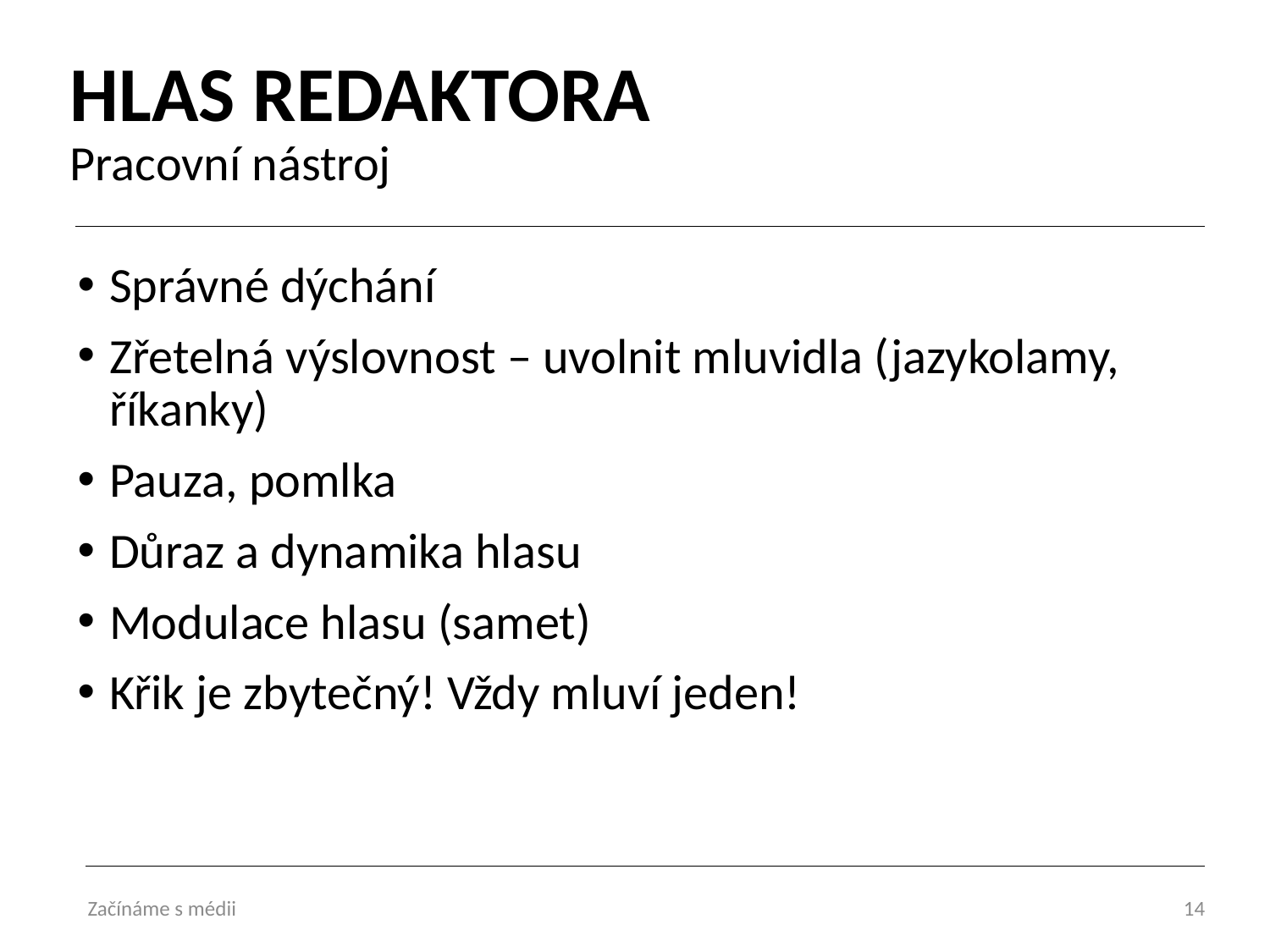

# HLAS REDAKTORA Pracovní nástroj
Správné dýchání
Zřetelná výslovnost – uvolnit mluvidla (jazykolamy, říkanky)
Pauza, pomlka
Důraz a dynamika hlasu
Modulace hlasu (samet)
Křik je zbytečný! Vždy mluví jeden!

Začínáme s médii
14